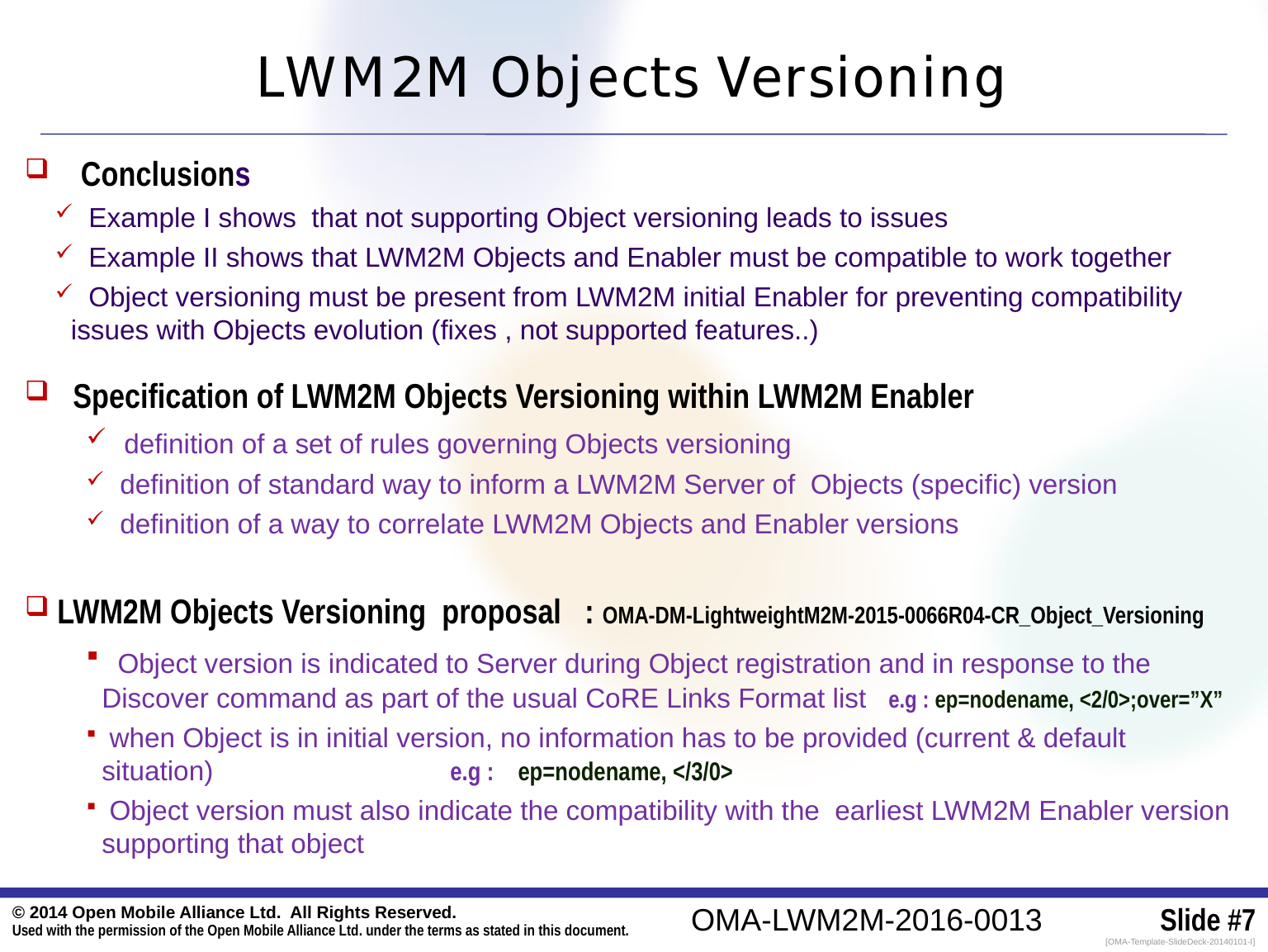

# LWM2M Objects Versioning
    Conclusions
  Example I shows  that not supporting Object versioning leads to issues
  Example II shows that LWM2M Objects and Enabler must be compatible to work together
  Object versioning must be present from LWM2M initial Enabler for preventing compatibility issues with Objects evolution (fixes , not supported features..)

   Specification of LWM2M Objects Versioning within LWM2M Enabler
  definition of a set of rules governing Objects versioning
  definition of standard way to inform a LWM2M Server of  Objects (specific) version
  definition of a way to correlate LWM2M Objects and Enabler versions

 LWM2M Objects Versioning  proposal   : OMA-DM-LightweightM2M-2015-0066R04-CR_Object_Versioning
  Object version is indicated to Server during Object registration and in response to the Discover command as part of the usual CoRE Links Format list   e.g : ep=nodename, <2/0>;over=”X”
 when Object is in initial version, no information has to be provided (current & default situation)                               e.g :    ep=nodename, </3/0>
 Object version must also indicate the compatibility with the  earliest LWM2M Enabler version supporting that object